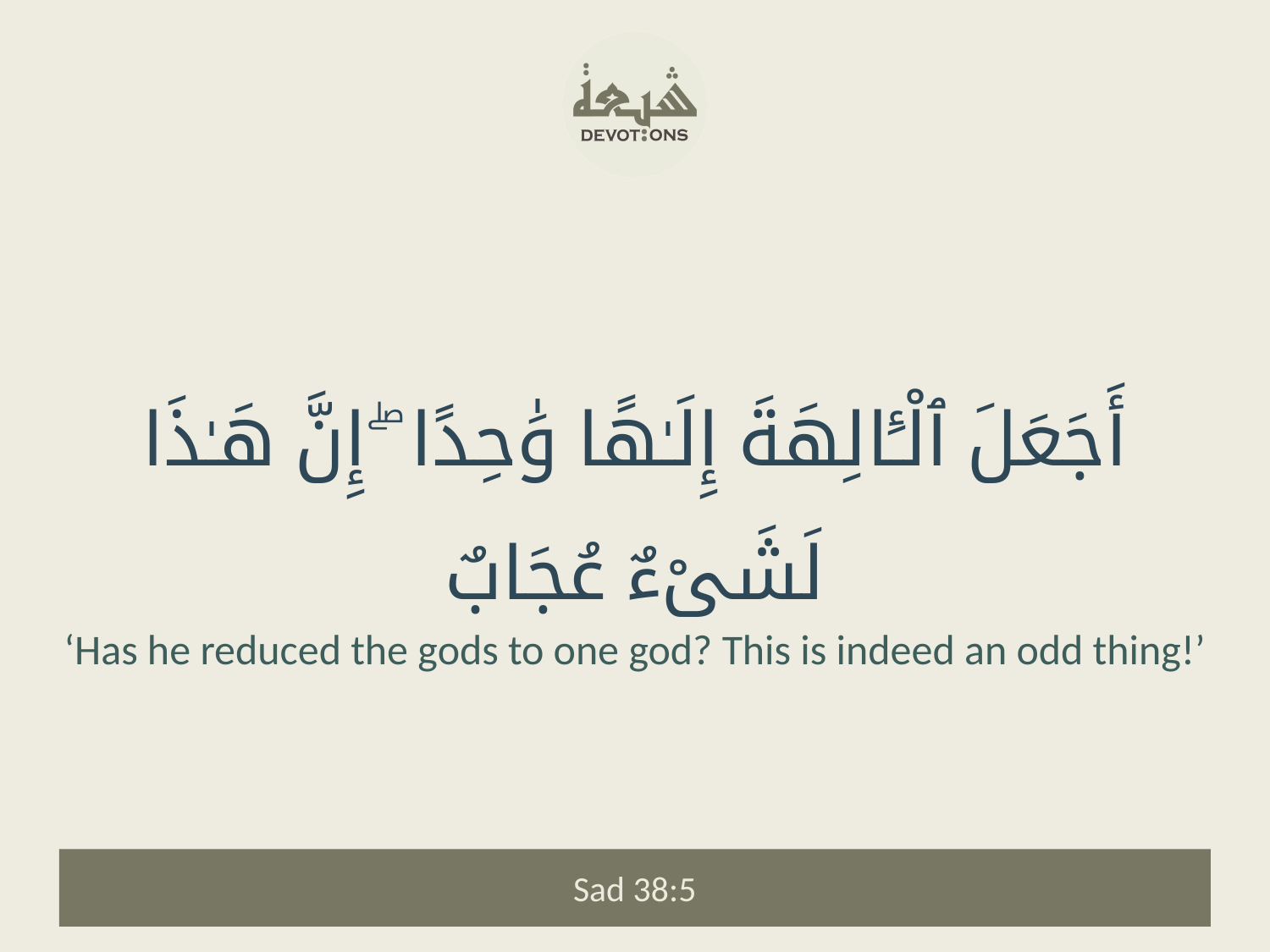

أَجَعَلَ ٱلْـَٔالِهَةَ إِلَـٰهًا وَٰحِدًا ۖ إِنَّ هَـٰذَا لَشَىْءٌ عُجَابٌ
‘Has he reduced the gods to one god? This is indeed an odd thing!’
Sad 38:5